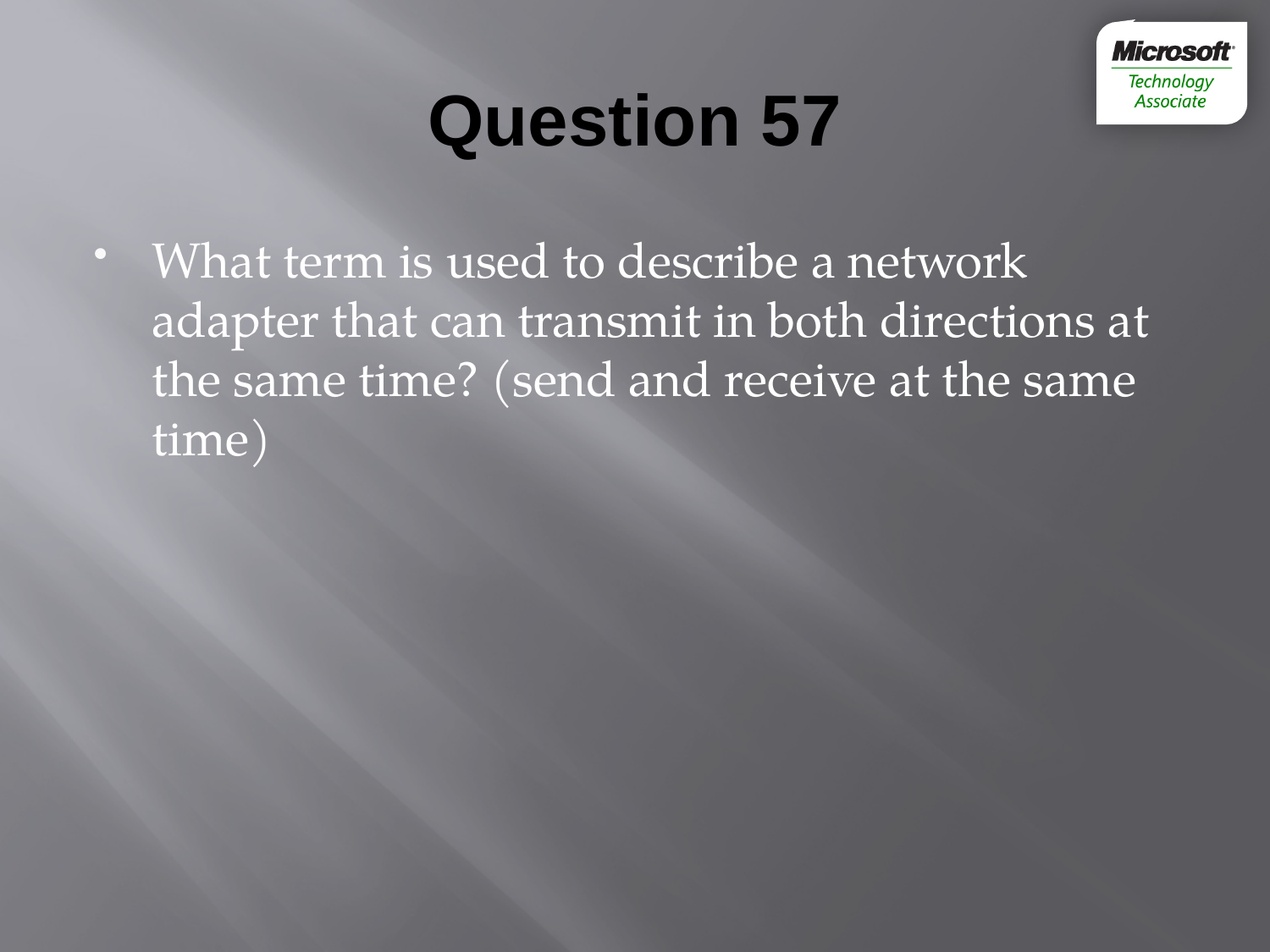

# Question 57
What term is used to describe a network adapter that can transmit in both directions at the same time? (send and receive at the same time)